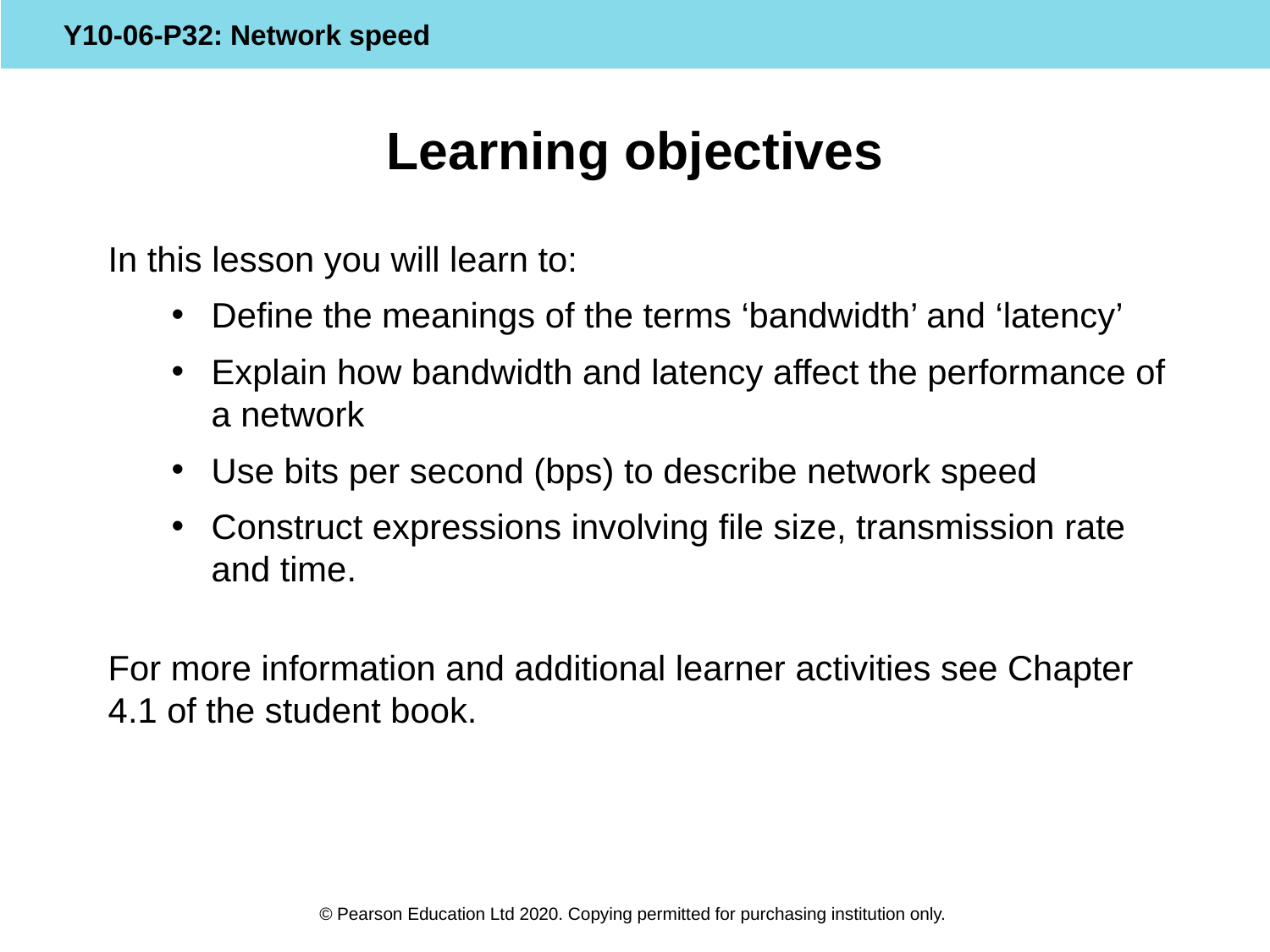

# Learning objectives
In this lesson you will learn to:
Define the meanings of the terms ‘bandwidth’ and ‘latency’
Explain how bandwidth and latency affect the performance of a network
Use bits per second (bps) to describe network speed
Construct expressions involving file size, transmission rate and time.

For more information and additional learner activities see Chapter 4.1 of the student book.
© Pearson Education Ltd 2020. Copying permitted for purchasing institution only.